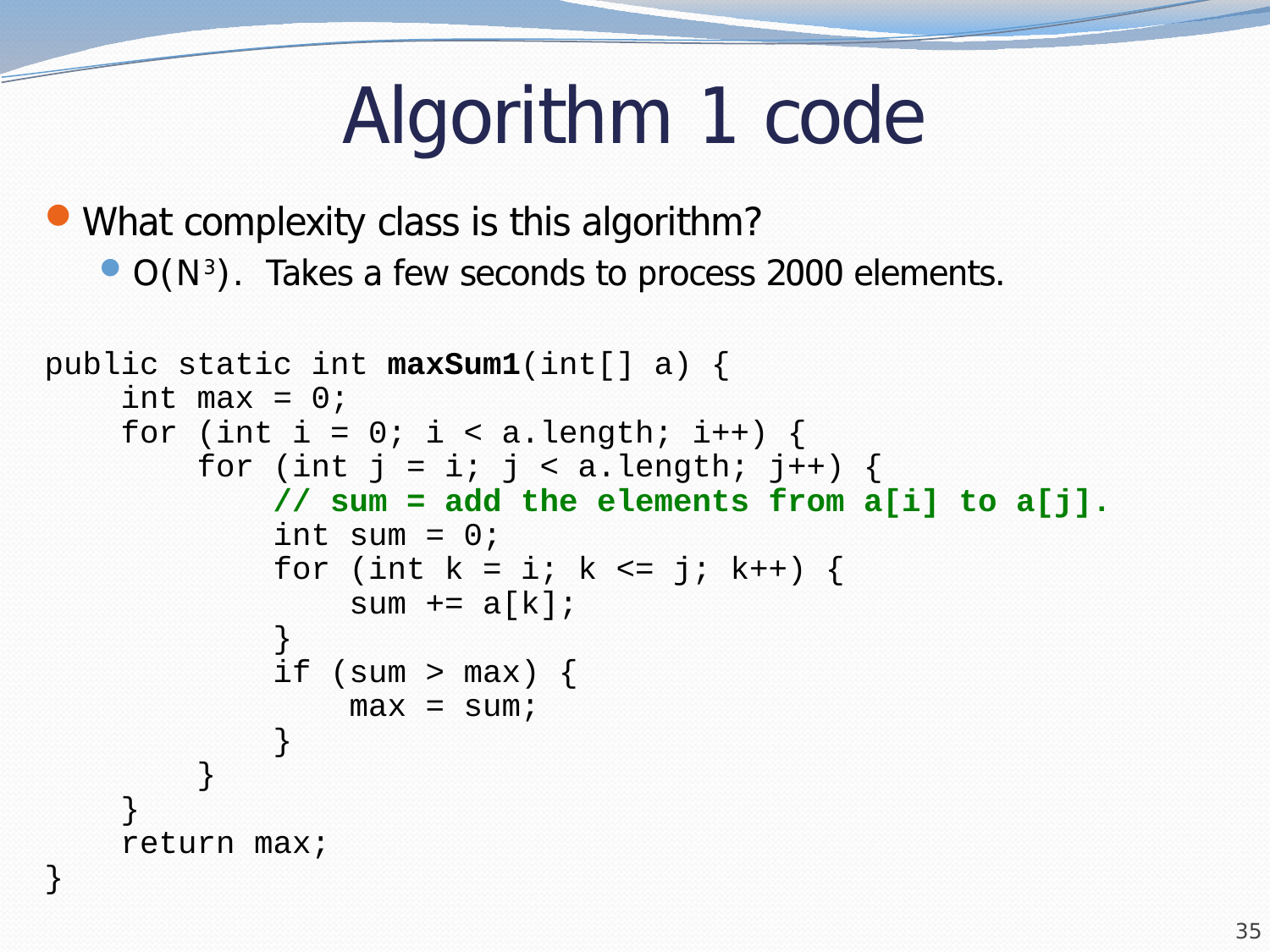

# Algorithm 1 code
What complexity class is this algorithm?
O(N3).  Takes a few seconds to process 2000 elements.

public static int maxSum1(int[] a) {
    int max = 0;
    for (int i = 0; i < a.length; i++) {
        for (int j = i; j < a.length; j++) {
            // sum = add the elements from a[i] to a[j].
            int sum = 0;
            for (int k = i; k <= j; k++) {
                sum += a[k];
            }
            if (sum > max) {
                max = sum;
            }
        }
    }
    return max;
}